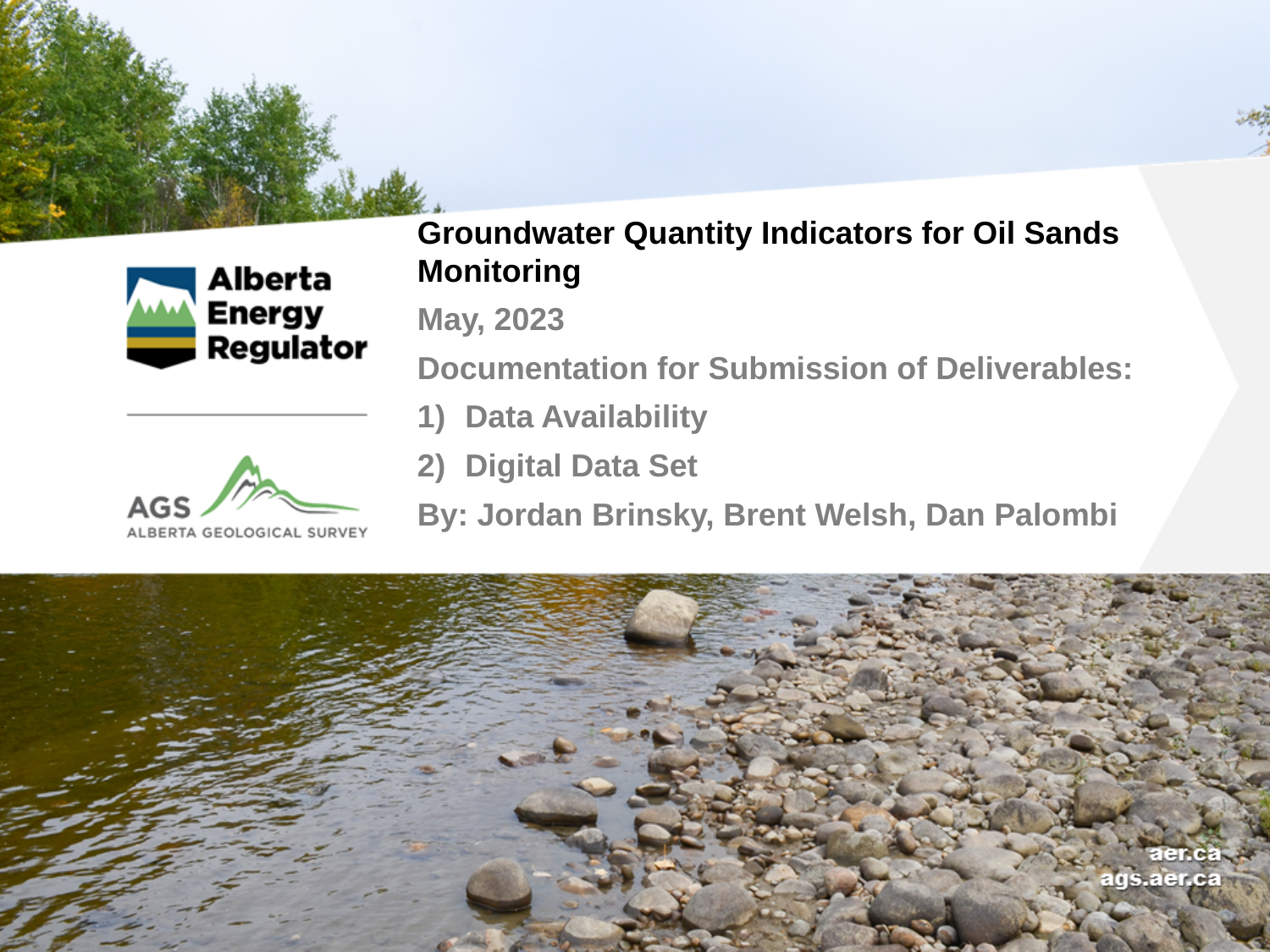

Groundwater Quantity Indicators for Oil Sands Monitoring
May, 2023
Documentation for Submission of Deliverables:
Data Availability
Digital Data Set
By: Jordan Brinsky, Brent Welsh, Dan Palombi